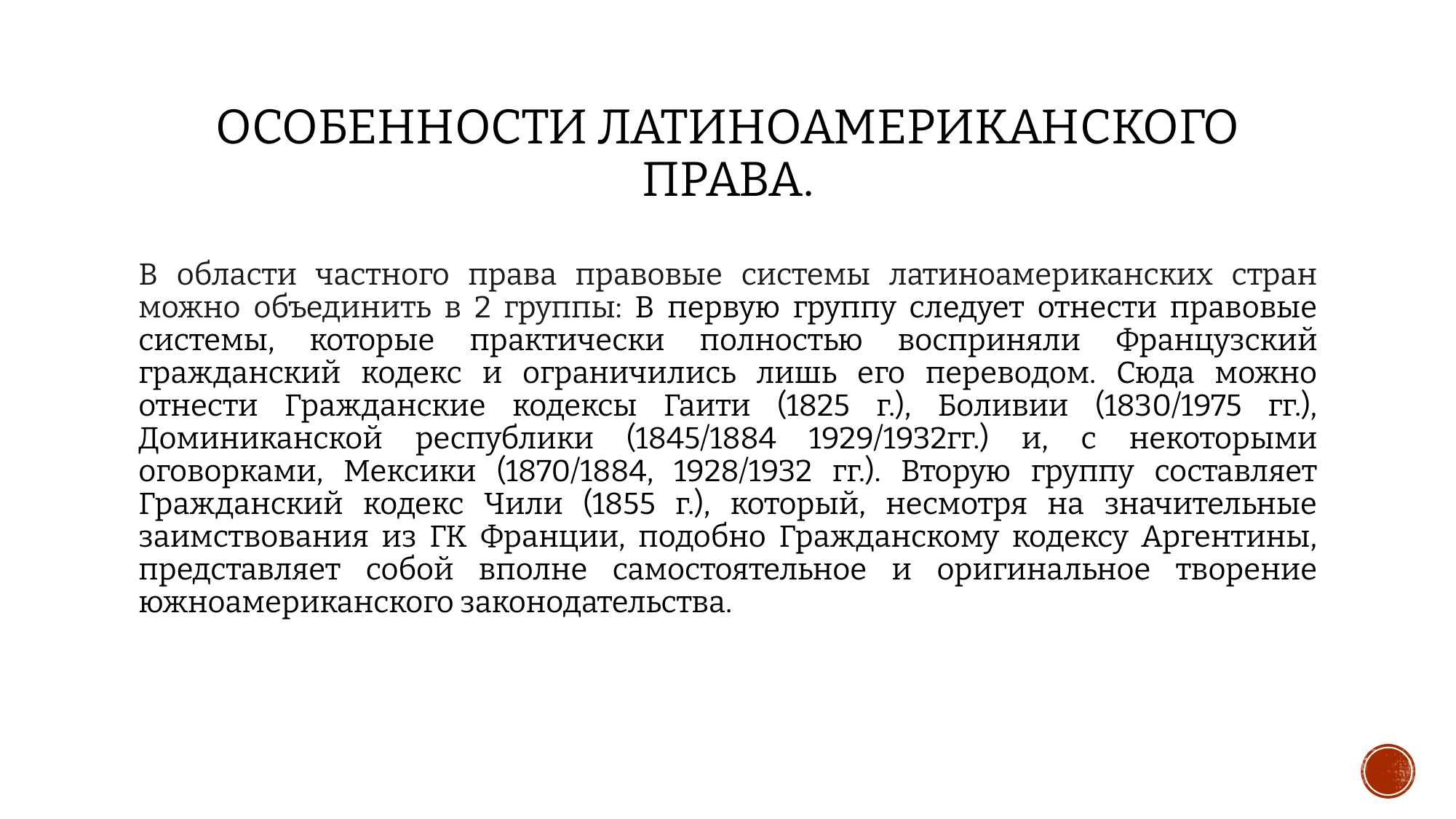

# Особенности латиноамериканского права.
В области частного права правовые системы латиноамериканских стран можно объединить в 2 группы: В первую группу следует отнести правовые системы, которые практически полностью восприняли Французский гражданский кодекс и ограничились лишь его переводом. Сюда можно отнести Гражданские кодексы Гаити (1825 г.), Боливии (18З0/1975 гг.), Доминиканской республики (1845/1884 1929/1932гг.) и, с некоторыми оговорками, Мексики (1870/1884, 1928/1932 гг.). Вторую группу составляет Гражданский кодекс Чили (1855 г.), который, несмотря на значительные заимствования из ГК Франции, подобно Гражданскому кодексу Аргентины, представляет собой вполне самостоятельное и оригинальное творение южноамериканского законодательства.